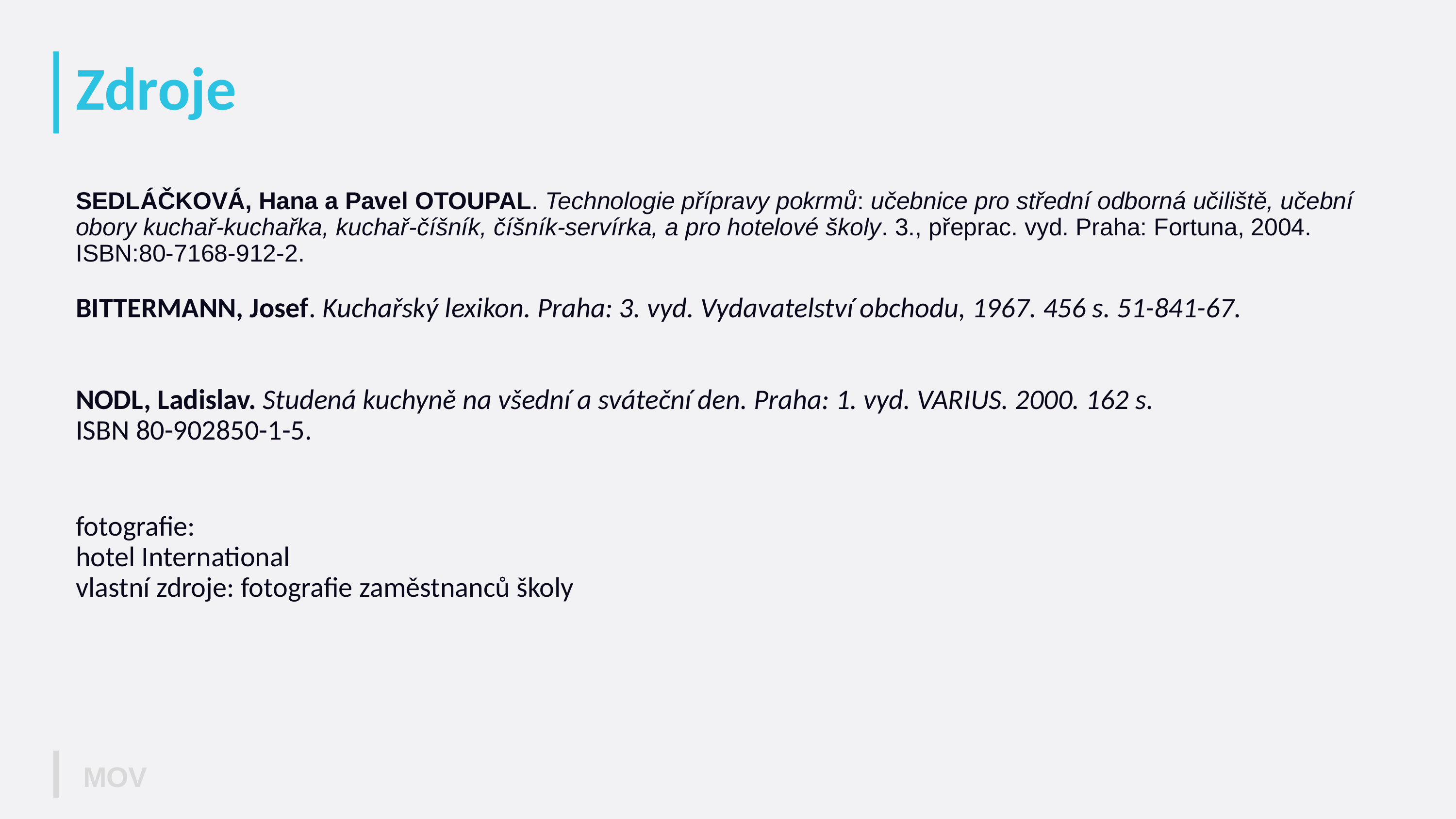

# Zdroje SEDLÁČKOVÁ, Hana a Pavel OTOUPAL. Technologie přípravy pokrmů: učebnice pro střední odborná učiliště, učební obory kuchař-kuchařka, kuchař-číšník, číšník-servírka, a pro hotelové školy. 3., přeprac. vyd. Praha: Fortuna, 2004. ISBN:80-7168-912-2. BITTERMANN, Josef. Kuchařský lexikon. Praha: 3. vyd. Vydavatelství obchodu, 1967. 456 s. 51-841-67. NODL, Ladislav. Studená kuchyně na všední a sváteční den. Praha: 1. vyd. VARIUS. 2000. 162 s. ISBN 80-902850-1-5. fotografie: hotel International vlastní zdroje: fotografie zaměstnanců školy